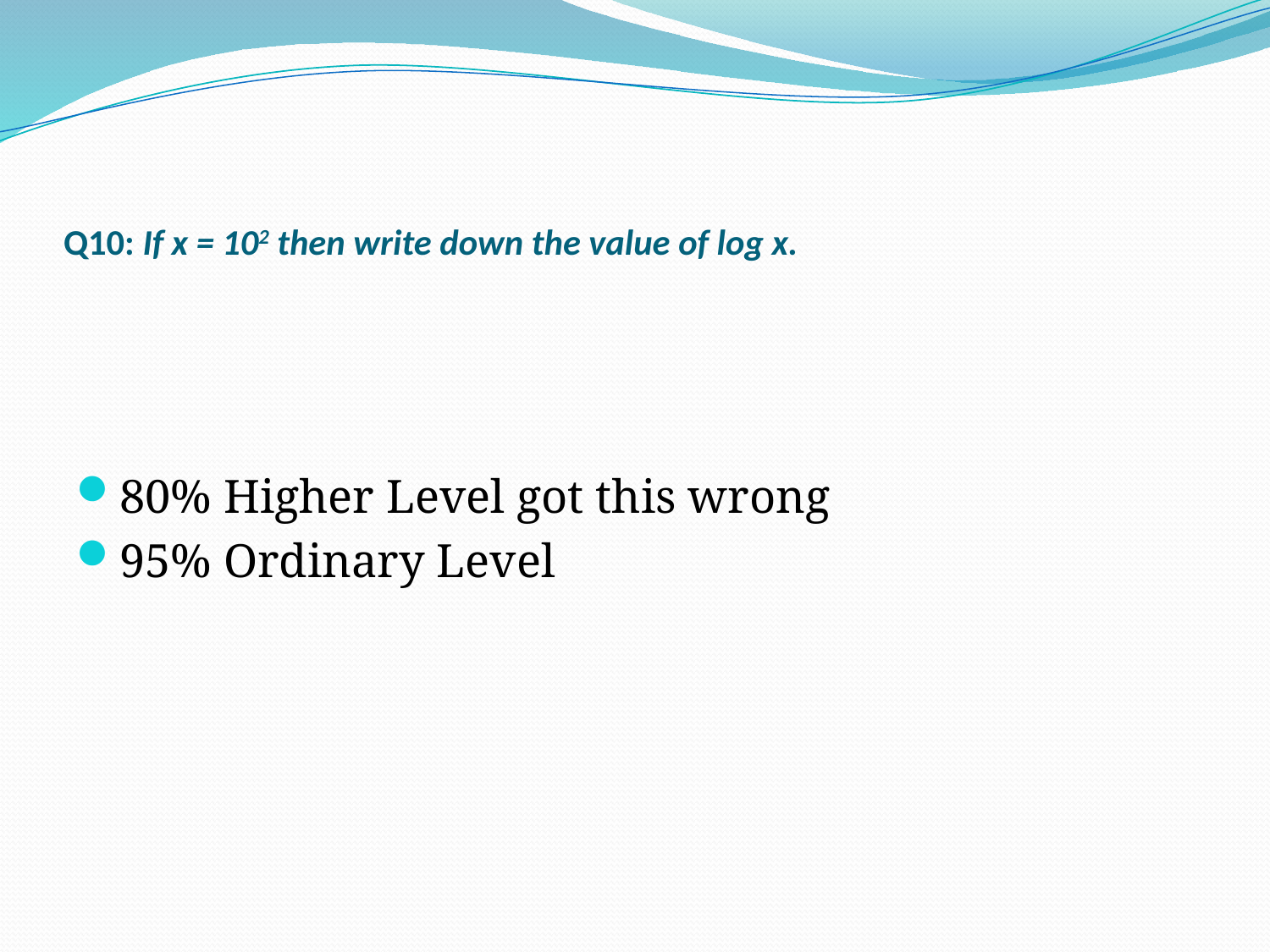

# Q10: If x = 102 then write down the value of log x.

80% Higher Level got this wrong
95% Ordinary Level